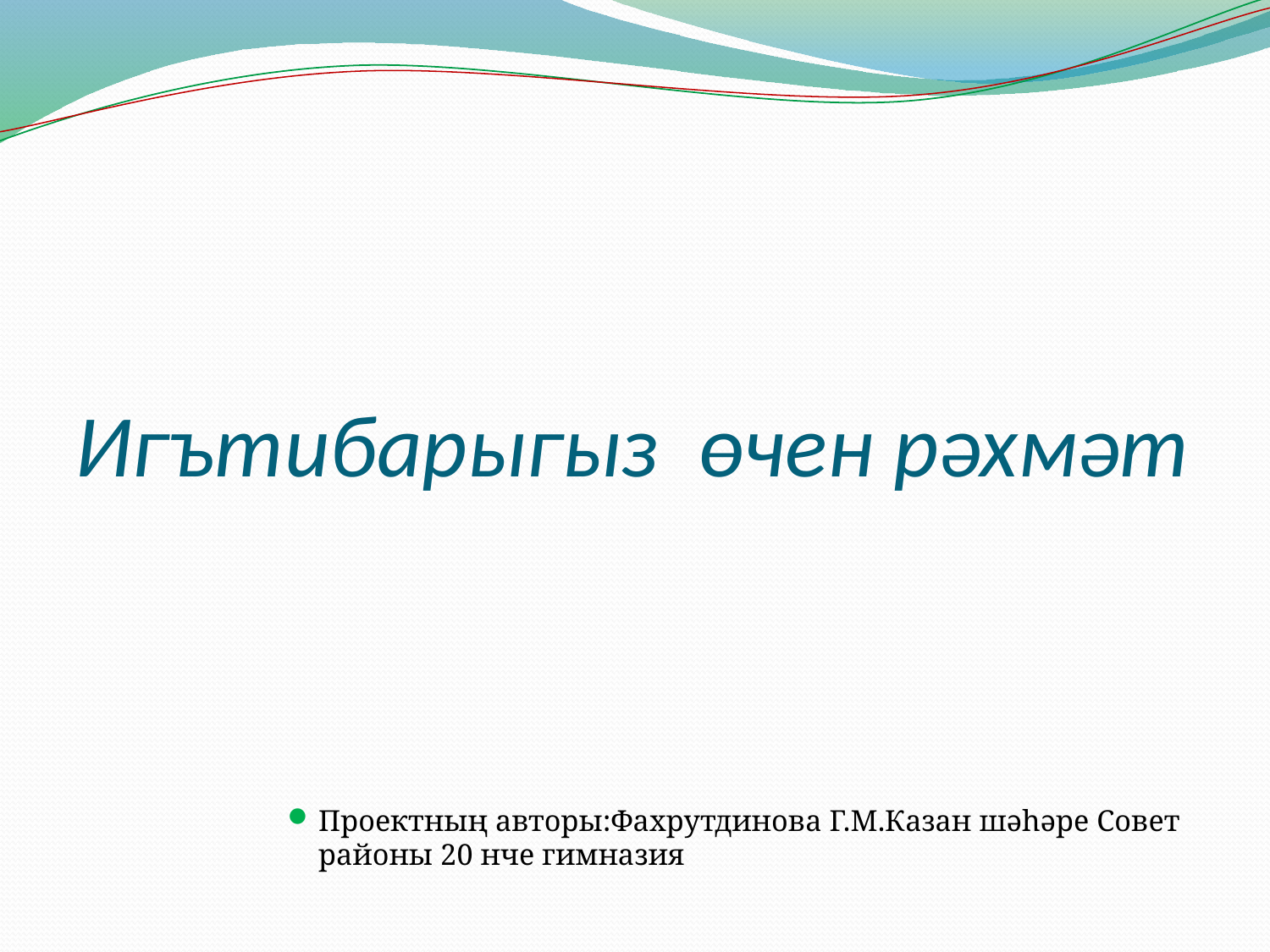

# Игътибарыгыз  өчен рәхмәт
Проектның авторы:Фахрутдинова Г.М.Казан шәһәре Совет районы 20 нче гимназия